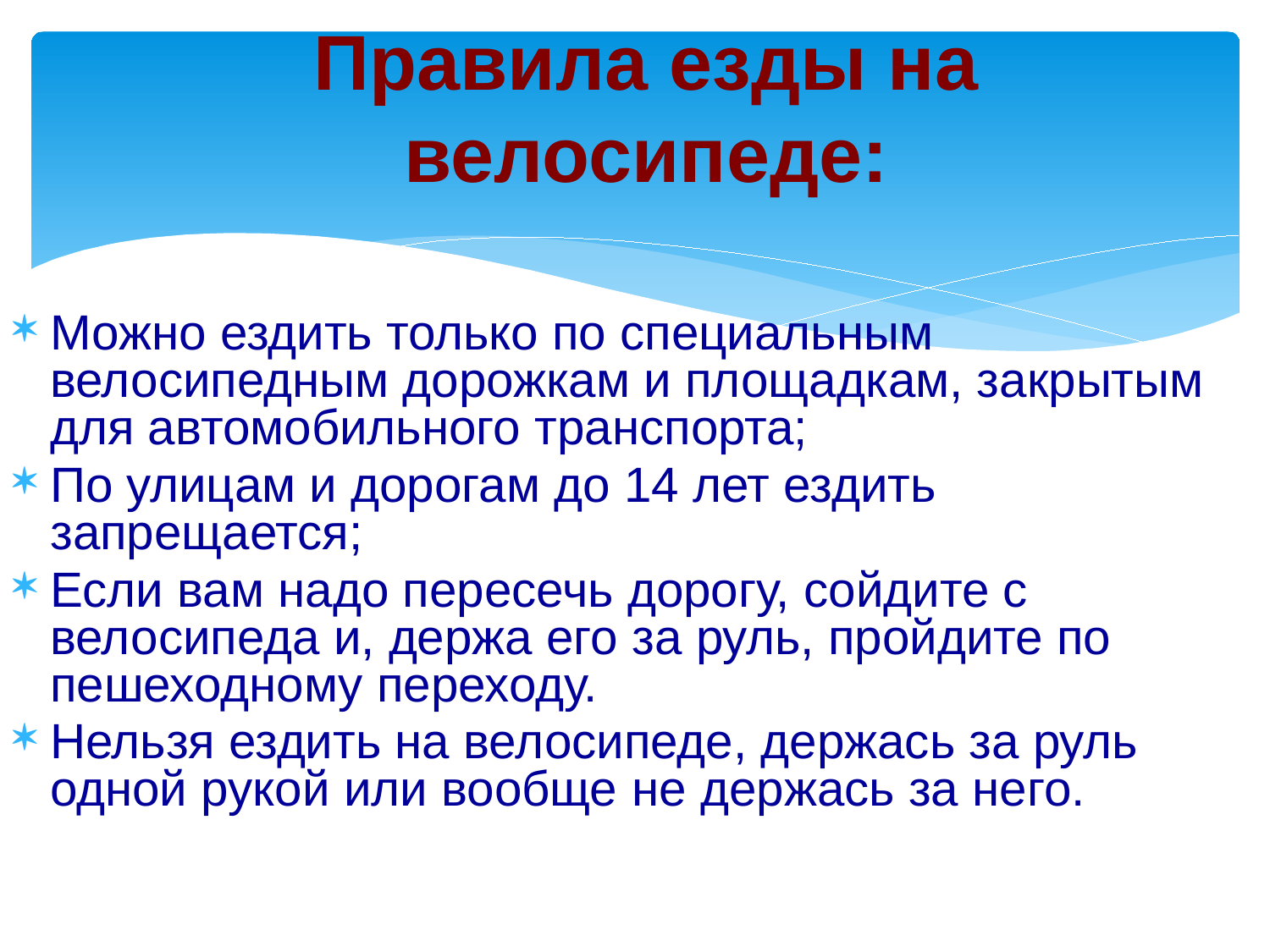

Правила езды на велосипеде:
Можно ездить только по специальным велосипедным дорожкам и площадкам, закрытым для автомобильного транспорта;
По улицам и дорогам до 14 лет ездить запрещается;
Если вам надо пересечь дорогу, сойдите с велосипеда и, держа его за руль, пройдите по пешеходному переходу.
Нельзя ездить на велосипеде, держась за руль одной рукой или вообще не держась за него.